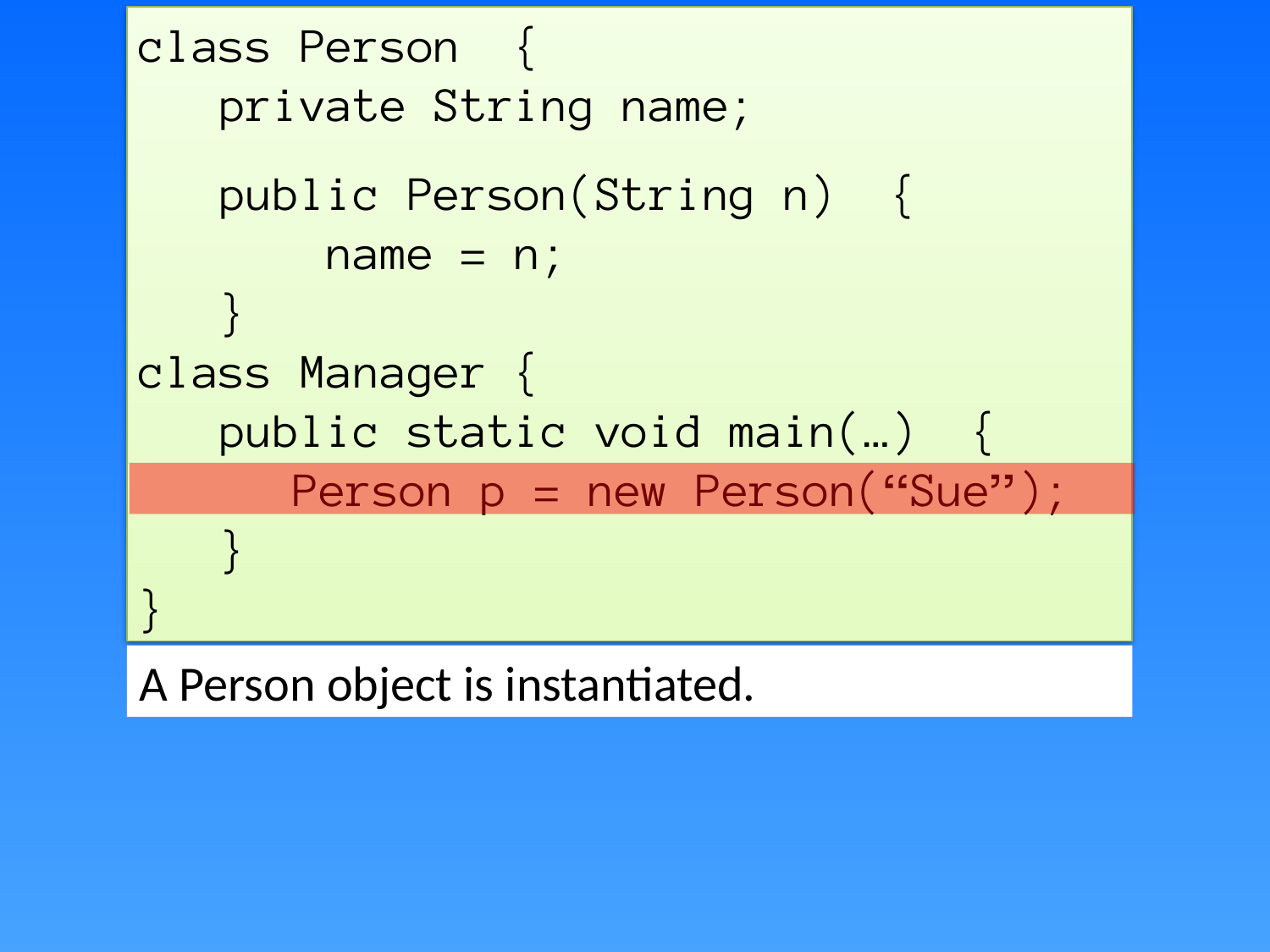

class Person  {
   private String name;

   public Person(String n)  {
       name = n;
   }
class Manager {
   public static void main(…)  {
 	 Person p = new Person(“Sue”);
   }
}

A Person object is instantiated.